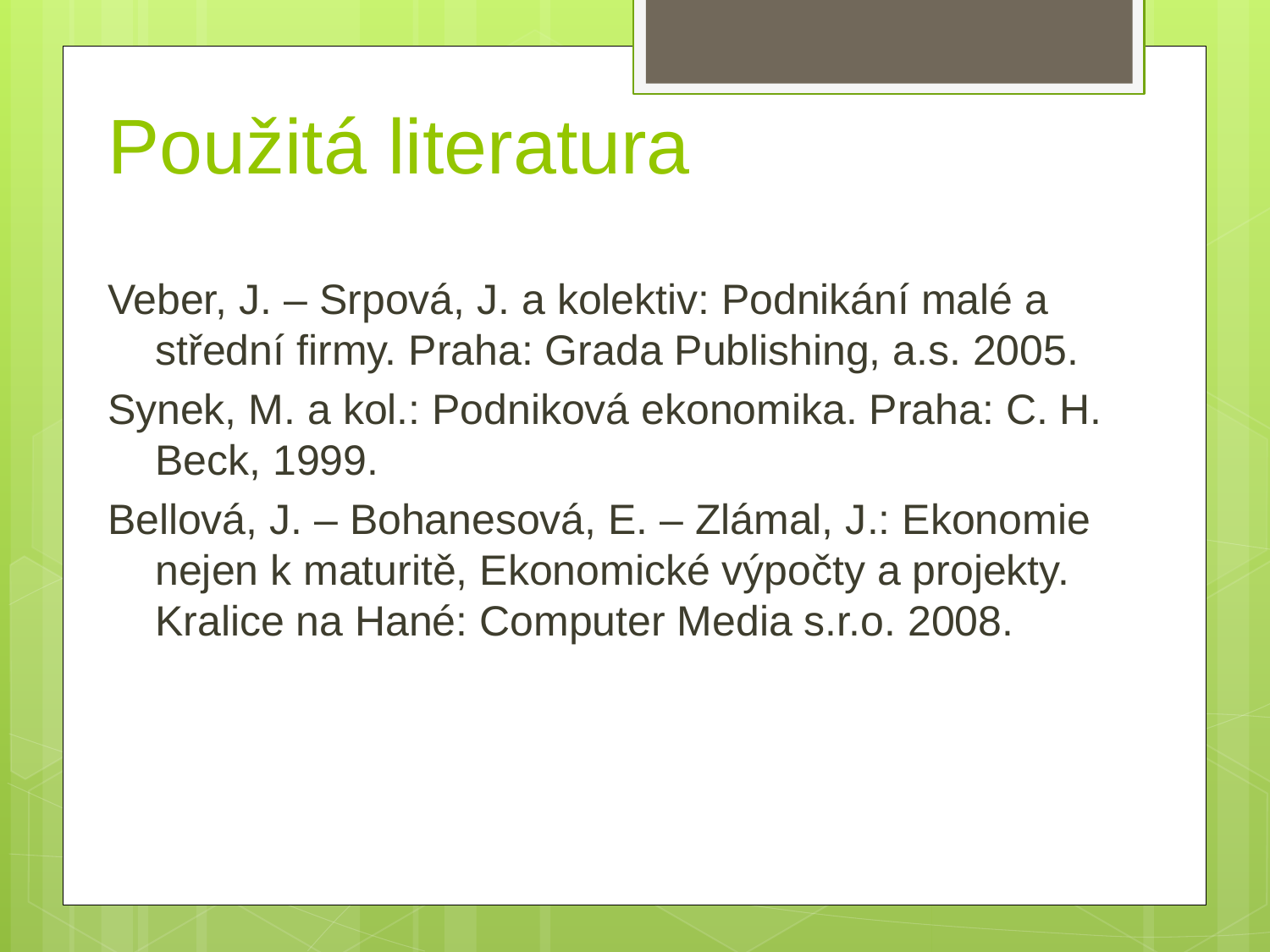

# Použitá literatura

Veber, J. – Srpová, J. a kolektiv: Podnikání malé a střední firmy. Praha: Grada Publishing, a.s. 2005.
Synek, M. a kol.: Podniková ekonomika. Praha: C. H. Beck, 1999.
Bellová, J. – Bohanesová, E. – Zlámal, J.: Ekonomie nejen k maturitě, Ekonomické výpočty a projekty. Kralice na Hané: Computer Media s.r.o. 2008.